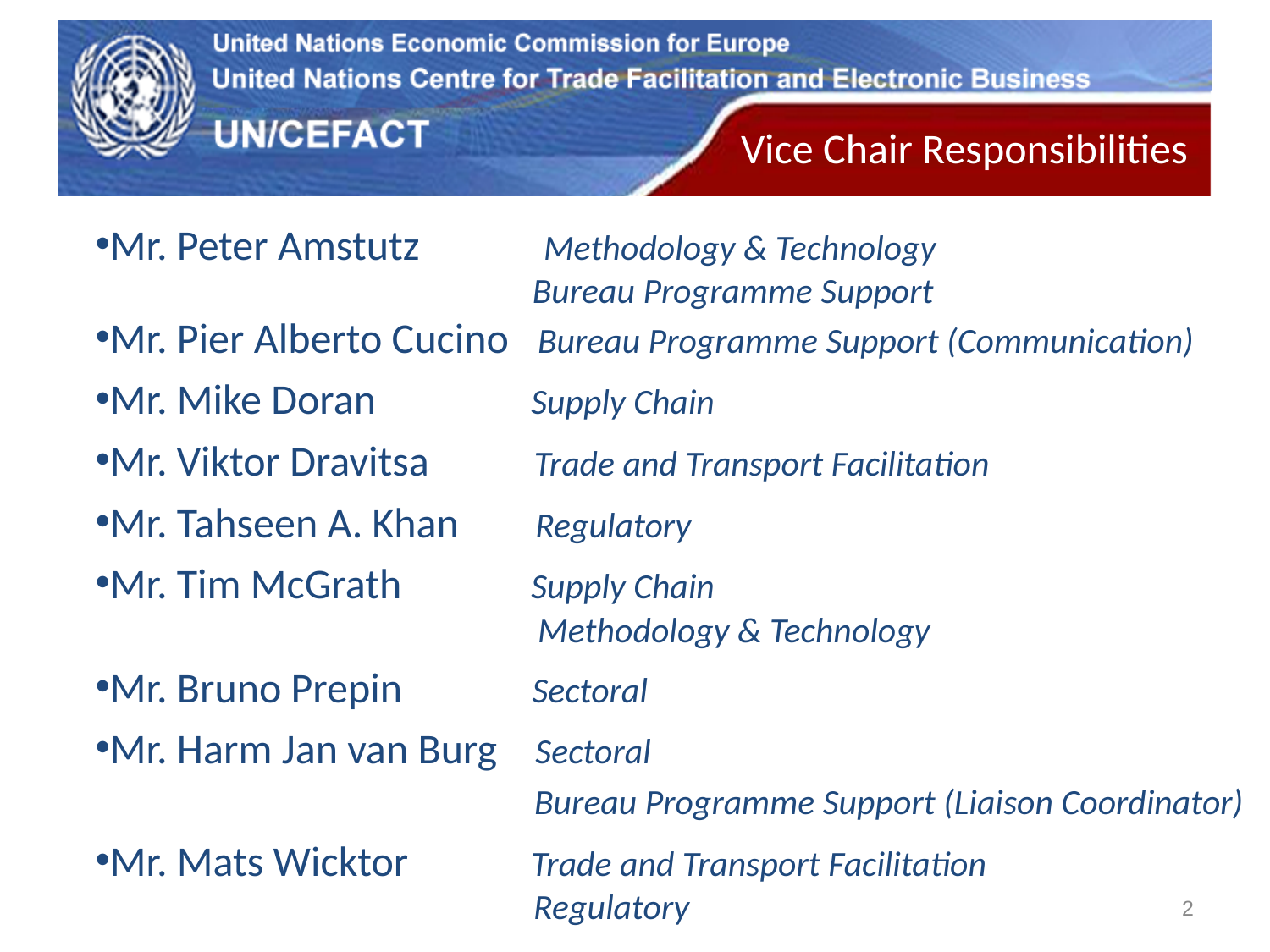

Vice Chair Responsibilities
Mr. Peter Amstutz             Methodology & Technology
			            Bureau Programme Support
Mr. Pier Alberto Cucino   Bureau Programme Support (Communication)
Mr. Mike Doran	          Supply Chain
Mr. Viktor Dravitsa           Trade and Transport Facilitation
Mr. Tahseen A. Khan        Regulatory
Mr. Tim McGrath	          Supply Chain
                                                       Methodology & Technology
Mr. Bruno Prepin	            Sectoral
Mr. Harm Jan van Burg    Sectoral
                                                      Bureau Programme Support (Liaison Coordinator)
Mr. Mats Wicktor	          Trade and Transport Facilitation				                            Regulatory
2